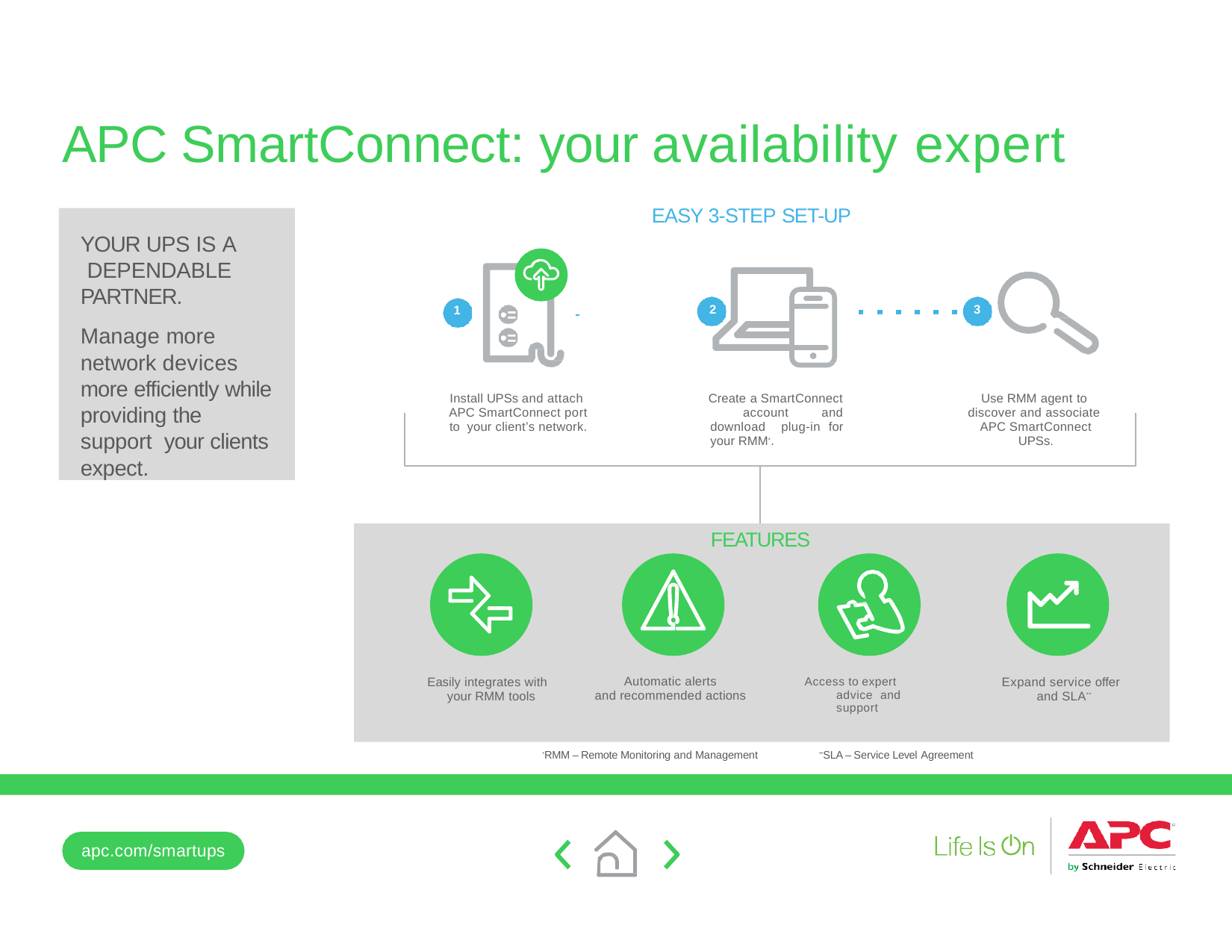

# APC SmartConnect: your availability expert
EASY 3-STEP SET-UP
YOUR UPS IS A  DEPENDABLE  PARTNER.
Manage more  network devices  more efficiently while  providing the support  your clients expect.

 	2
3
1

Install UPSs and attach  APC SmartConnect port to  your client’s network.
Create a SmartConnect  account and download  plug-in for your RMM*.
Use RMM agent to  discover and associate  APC SmartConnect UPSs.

FEATURES

Easily integrates with  your RMM tools
Automatic alerts
and recommended actions
Expand service offer  and SLA**
Access to expert advice  and support
*RMM – Remote Monitoring and Management
**SLA – Service Level Agreement

apc.com/smartups